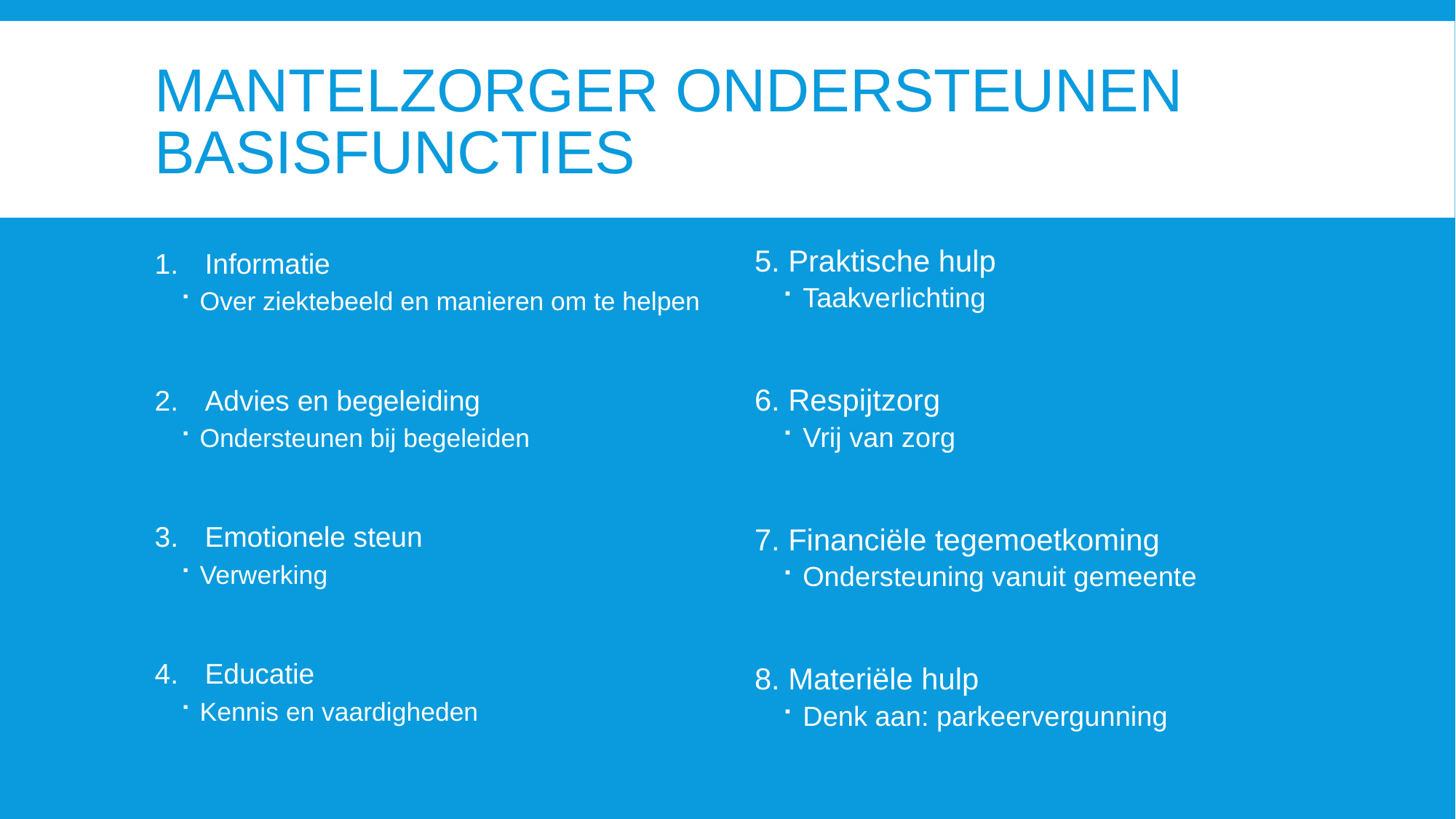

# Mantelzorger ondersteunen Basisfuncties
Informatie
Over ziektebeeld en manieren om te helpen

Advies en begeleiding
Ondersteunen bij begeleiden

Emotionele steun
Verwerking

Educatie
Kennis en vaardigheden
5. Praktische hulp
Taakverlichting

6. Respijtzorg
Vrij van zorg

7. Financiële tegemoetkoming
Ondersteuning vanuit gemeente

8. Materiële hulp
Denk aan: parkeervergunning